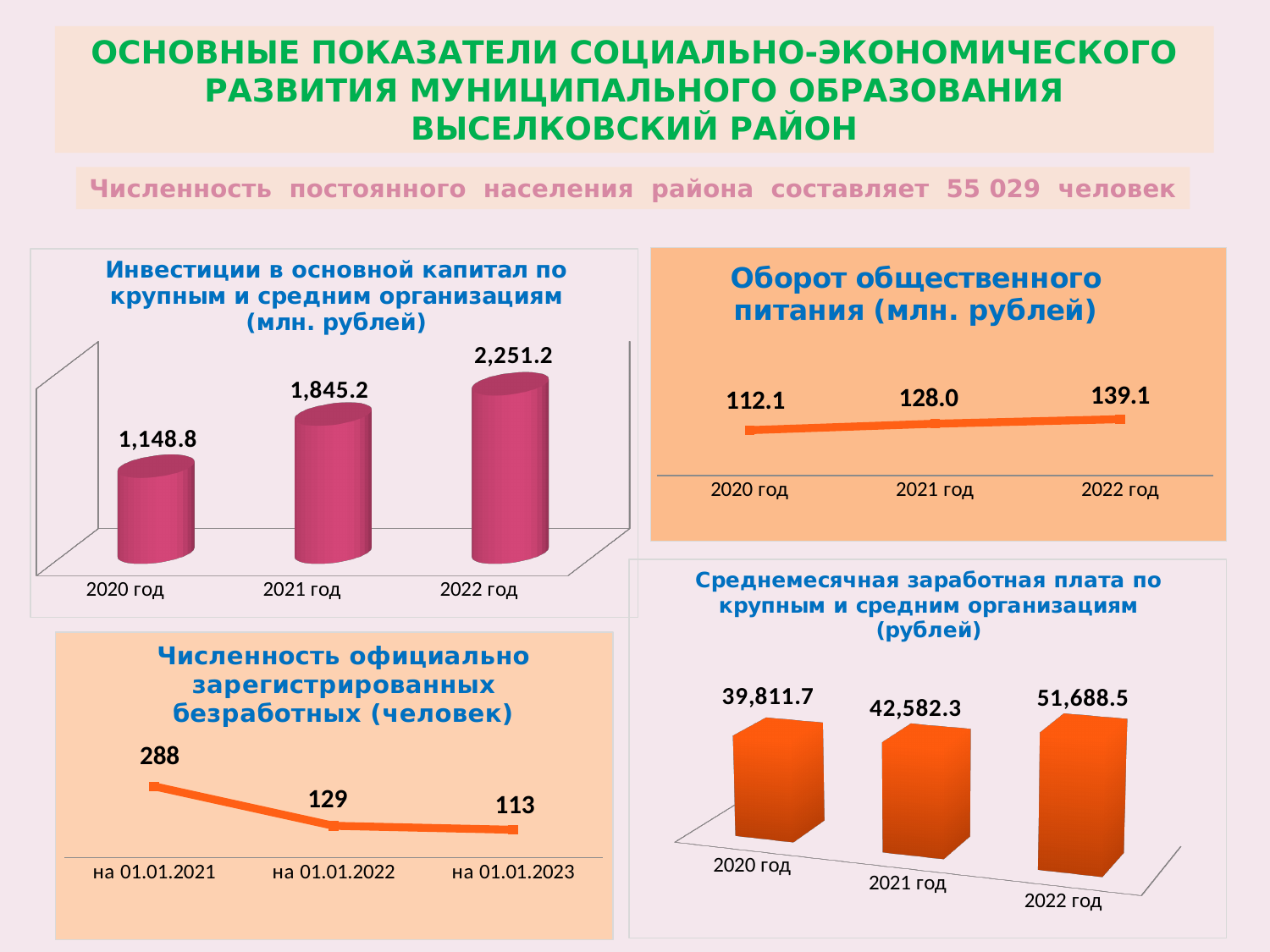

ОСНОВНЫЕ ПОКАЗАТЕЛИ СОЦИАЛЬНО-ЭКОНОМИЧЕСКОГО РАЗВИТИЯ МУНИЦИПАЛЬНОГО ОБРАЗОВАНИЯ ВЫСЕЛКОВСКИЙ РАЙОН
Численность  постоянного  населения  района  составляет  55 029  человек

### Chart: Оборот общественного питания (млн. рублей)

| Category | Ряд 1 |
|---|---|
| 2020 год | 112.1 |
| 2021 год | 128.0 |
| 2022 год | 139.1 |

[unsupported chart]

[unsupported chart]

### Chart: Численность официально зарегистрированных безработных (человек)

| Category | Ряд 1 |
|---|---|
| на 01.01.2021 | 288.0 |
| на 01.01.2022 | 129.0 |
| на 01.01.2023 | 113.0 |